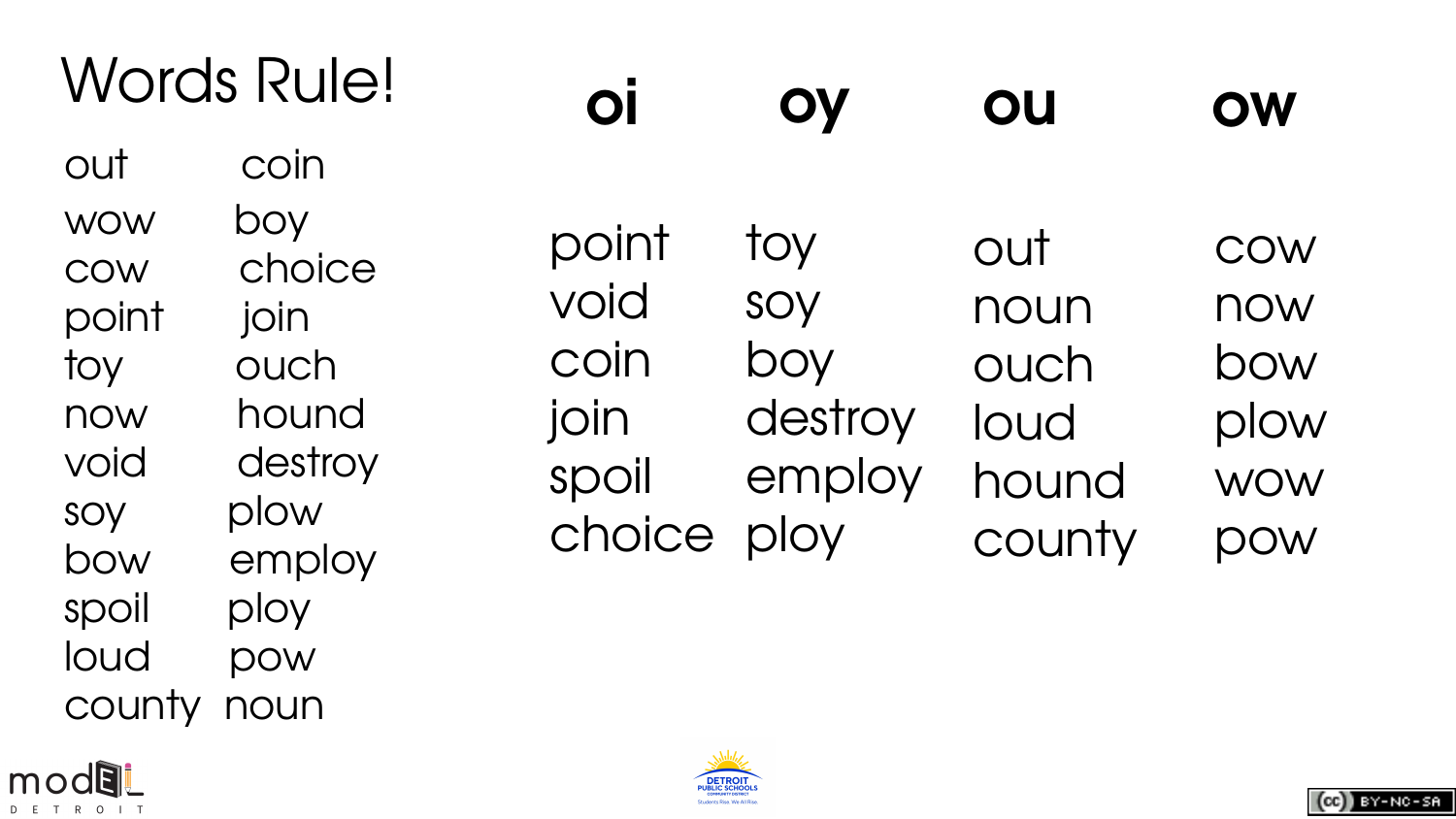

oy
ou
oi
ow
# Words Rule!

out          coin
wow       boy
cow        choice
point       join
toy          ouch
now        hound
void        destroy
soy         plow
bow       employ
spoil       ploy
loud       pow
county  noun

point
void
coin
join
spoil
choice

toy
soy
boy
destroy
employ
ploy

out
noun
ouch
loud
hound
county

cow
now
bow
plow
wow
pow